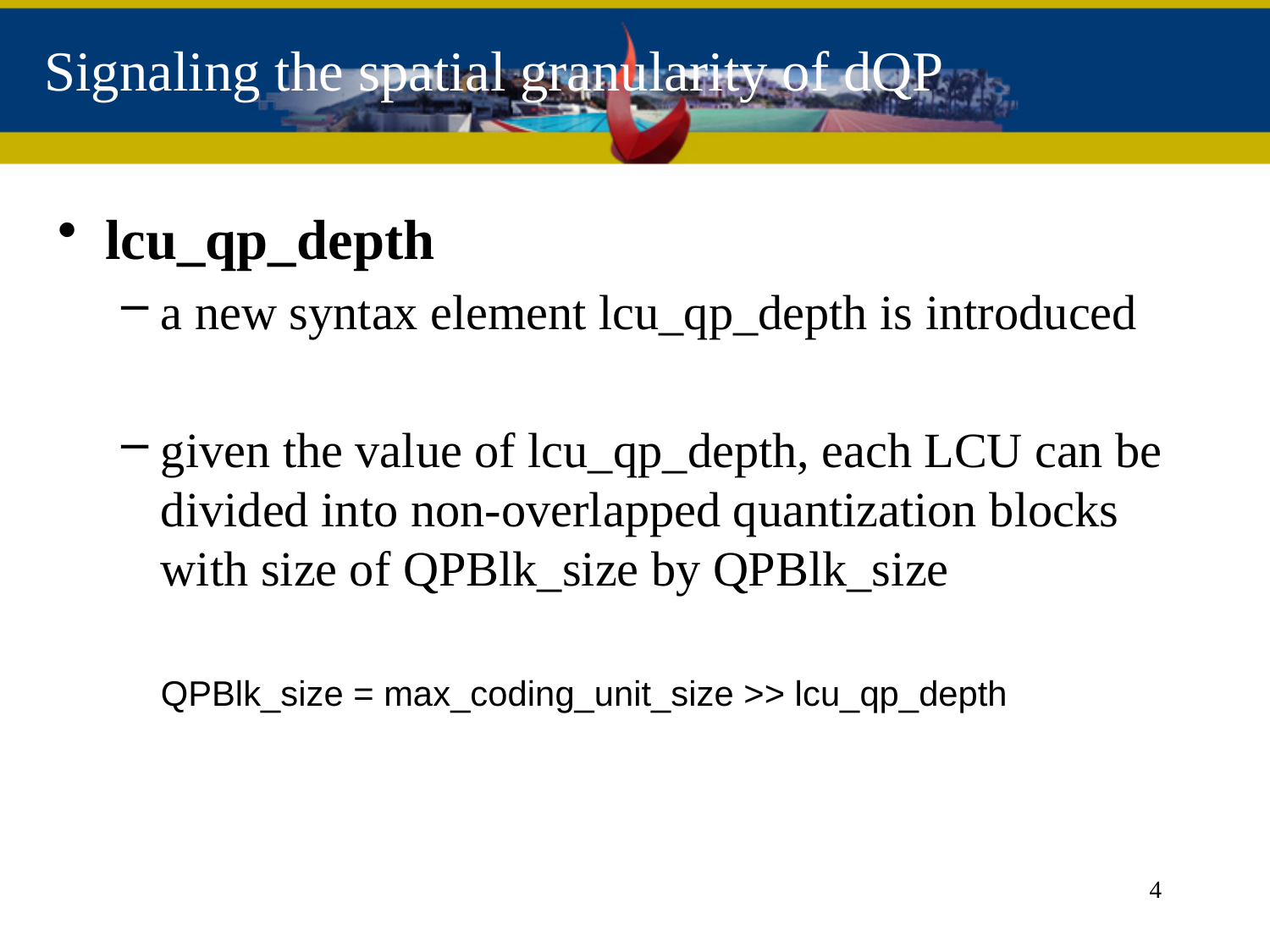

# Signaling the spatial granularity of dQP
lcu_qp_depth
a new syntax element lcu_qp_depth is introduced

given the value of lcu_qp_depth, each LCU can be divided into non-overlapped quantization blocks with size of QPBlk_size by QPBlk_size

	QPBlk_size = max_coding_unit_size >> lcu_qp_depth

4